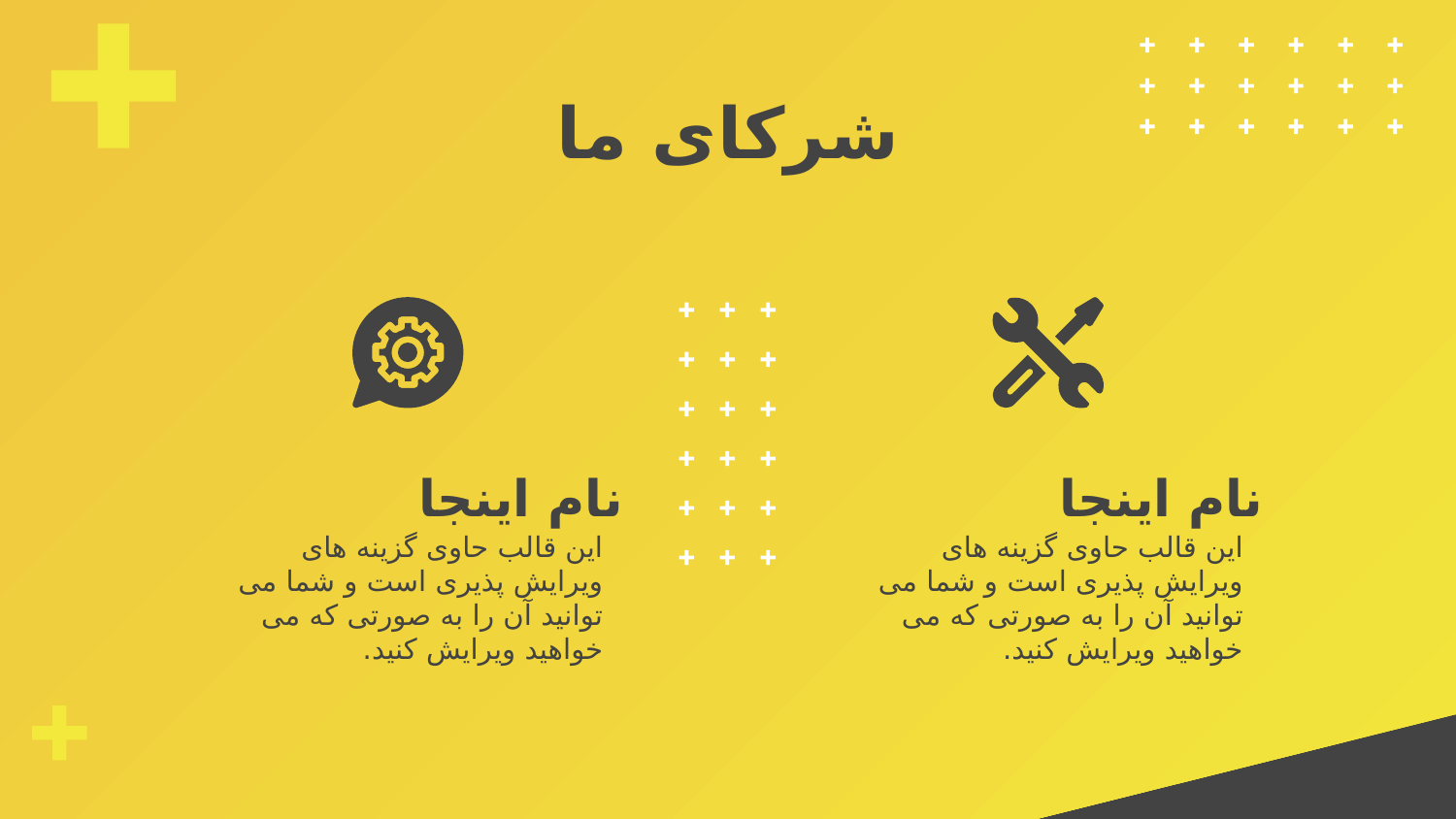

# شرکای ما

نام اینجا
نام اینجا
این قالب حاوی گزینه های ویرایش پذیری است و شما می توانید آن را به صورتی که می خواهید ویرایش کنید.
این قالب حاوی گزینه های ویرایش پذیری است و شما می توانید آن را به صورتی که می خواهید ویرایش کنید.